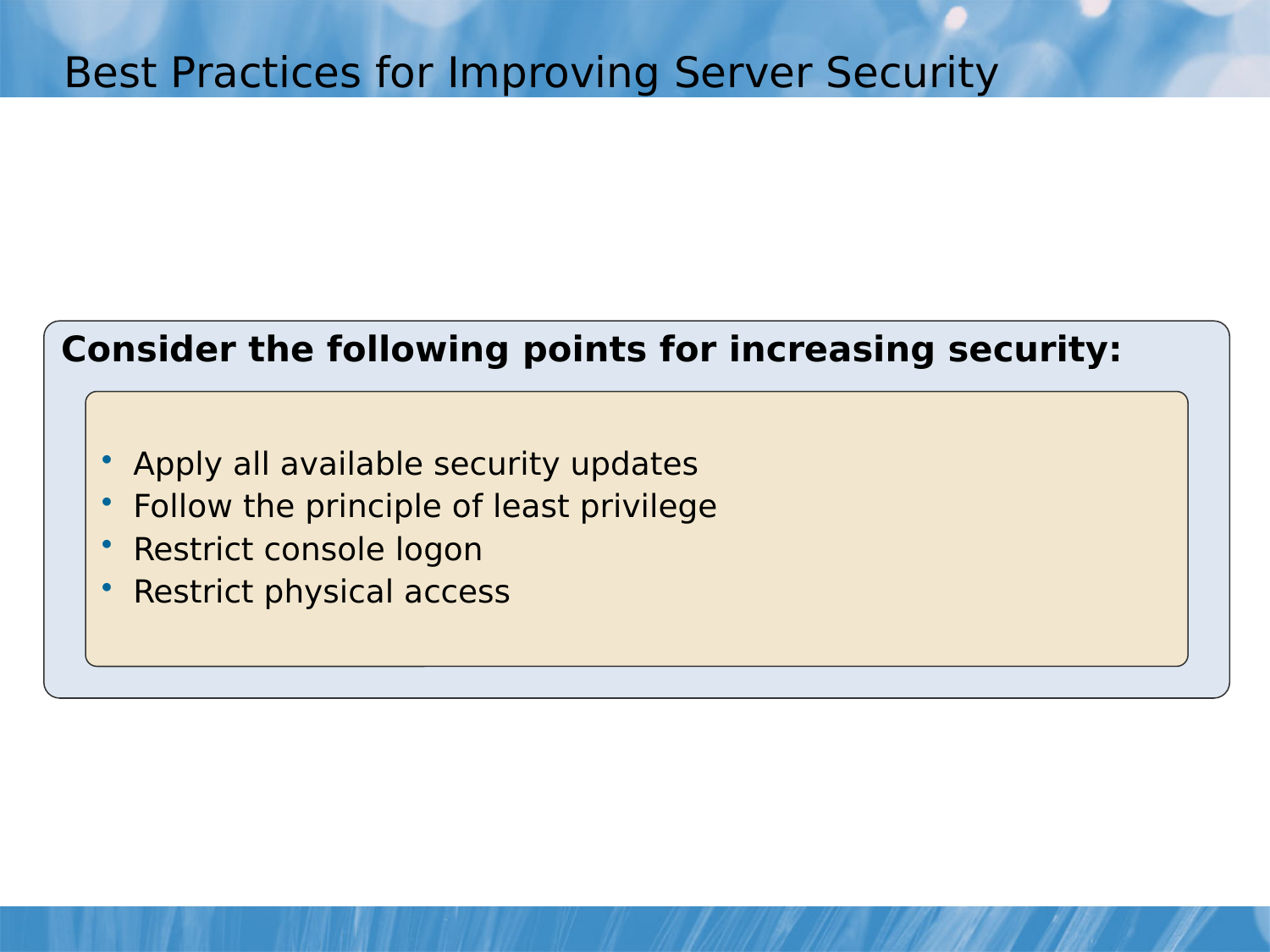

# Best Practices for Improving Server Security
Consider the following points for increasing security:
Apply all available security updates
Follow the principle of least privilege
Restrict console logon
Restrict physical access